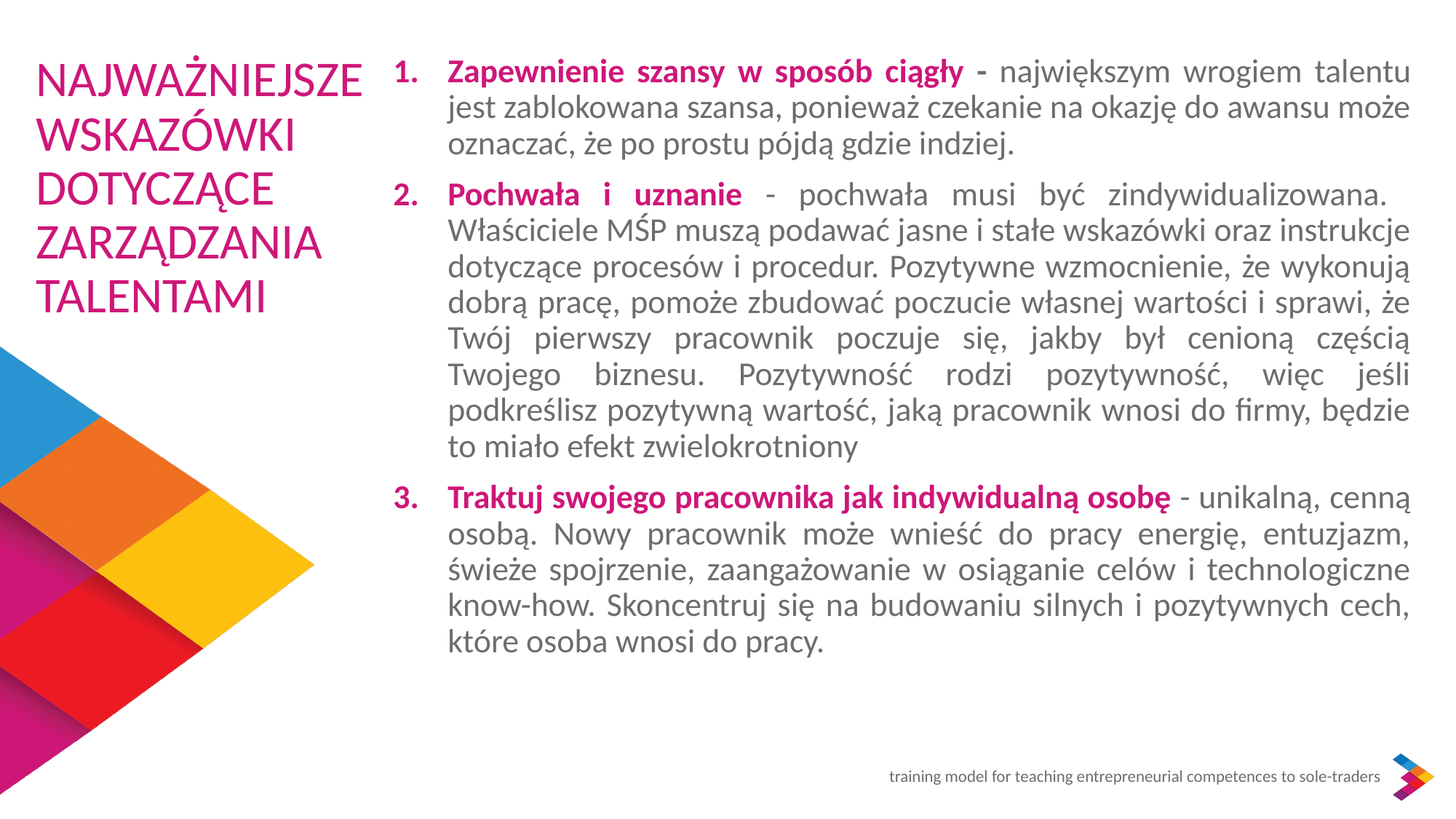

Zapewnienie szansy w sposób ciągły - największym wrogiem talentu jest zablokowana szansa, ponieważ czekanie na okazję do awansu może oznaczać, że po prostu pójdą gdzie indziej.
Pochwała i uznanie - pochwała musi być zindywidualizowana.  Właściciele MŚP muszą podawać jasne i stałe wskazówki oraz instrukcje dotyczące procesów i procedur. Pozytywne wzmocnienie, że wykonują dobrą pracę, pomoże zbudować poczucie własnej wartości i sprawi, że Twój pierwszy pracownik poczuje się, jakby był cenioną częścią Twojego biznesu. Pozytywność rodzi pozytywność, więc jeśli podkreślisz pozytywną wartość, jaką pracownik wnosi do firmy, będzie to miało efekt zwielokrotniony
Traktuj swojego pracownika jak indywidualną osobę - unikalną, cenną osobą. Nowy pracownik może wnieść do pracy energię, entuzjazm, świeże spojrzenie, zaangażowanie w osiąganie celów i technologiczne know-how. Skoncentruj się na budowaniu silnych i pozytywnych cech, które osoba wnosi do pracy.
NAJWAŻNIEJSZE WSKAZÓWKI DOTYCZĄCE ZARZĄDZANIA TALENTAMI